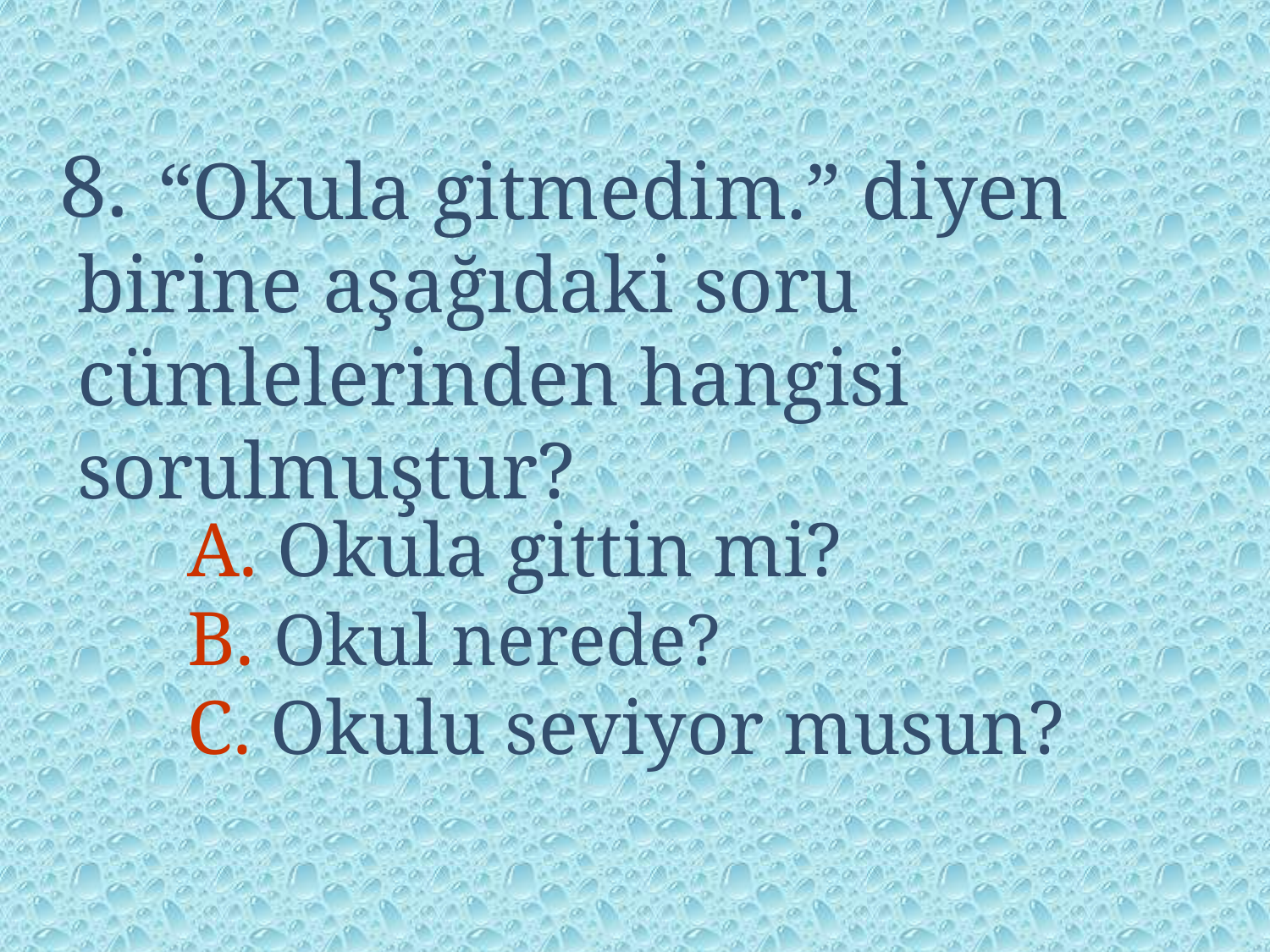

8.
    “Okula gitmedim.” diyen birine aşağıdaki soru cümlelerinden hangisi sorulmuştur?
A. Okula gittin mi?
B. Okul nerede?
C. Okulu seviyor musun?